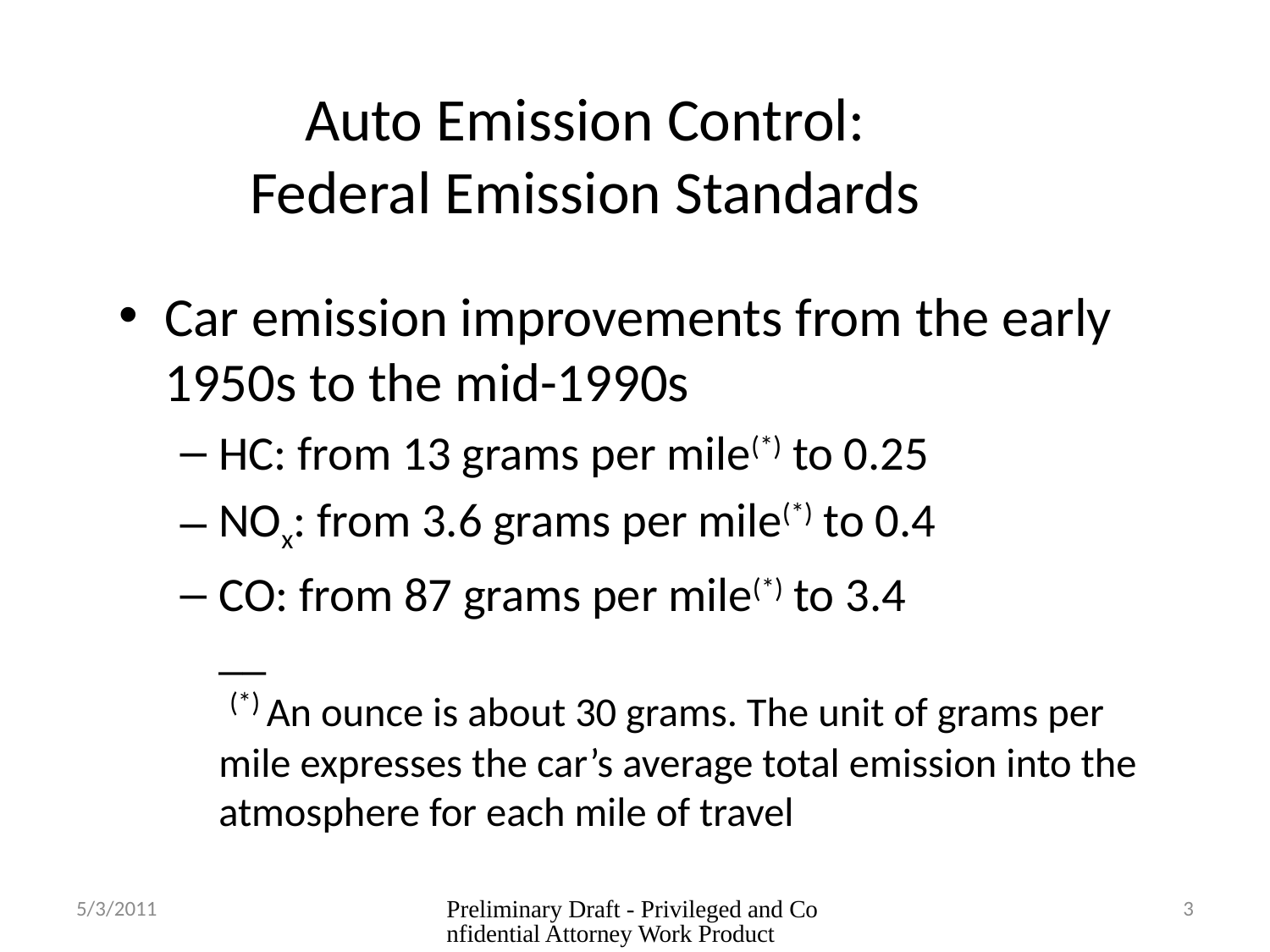

# Auto Emission Control: Federal Emission Standards
Car emission improvements from the early 1950s to the mid-1990s
HC: from 13 grams per mile(*) to 0.25
NOx: from 3.6 grams per mile(*) to 0.4
CO: from 87 grams per mile(*) to 3.4
__
 (*) An ounce is about 30 grams. The unit of grams per mile expresses the car’s average total emission into the atmosphere for each mile of travel
5/3/2011
Preliminary Draft - Privileged and Confidential Attorney Work Product
3